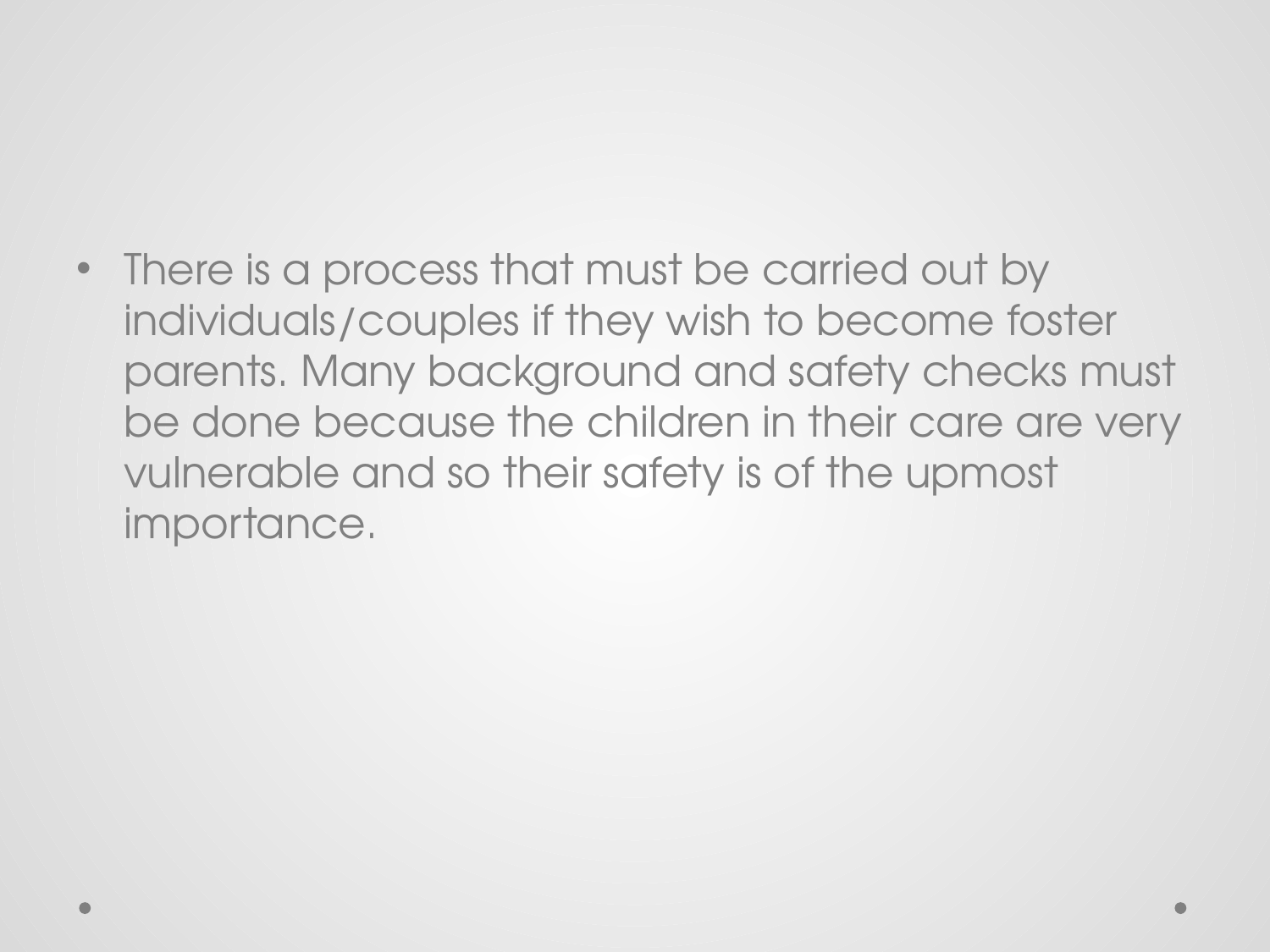

There is a process that must be carried out by individuals/couples if they wish to become foster parents. Many background and safety checks must be done because the children in their care are very vulnerable and so their safety is of the upmost importance.